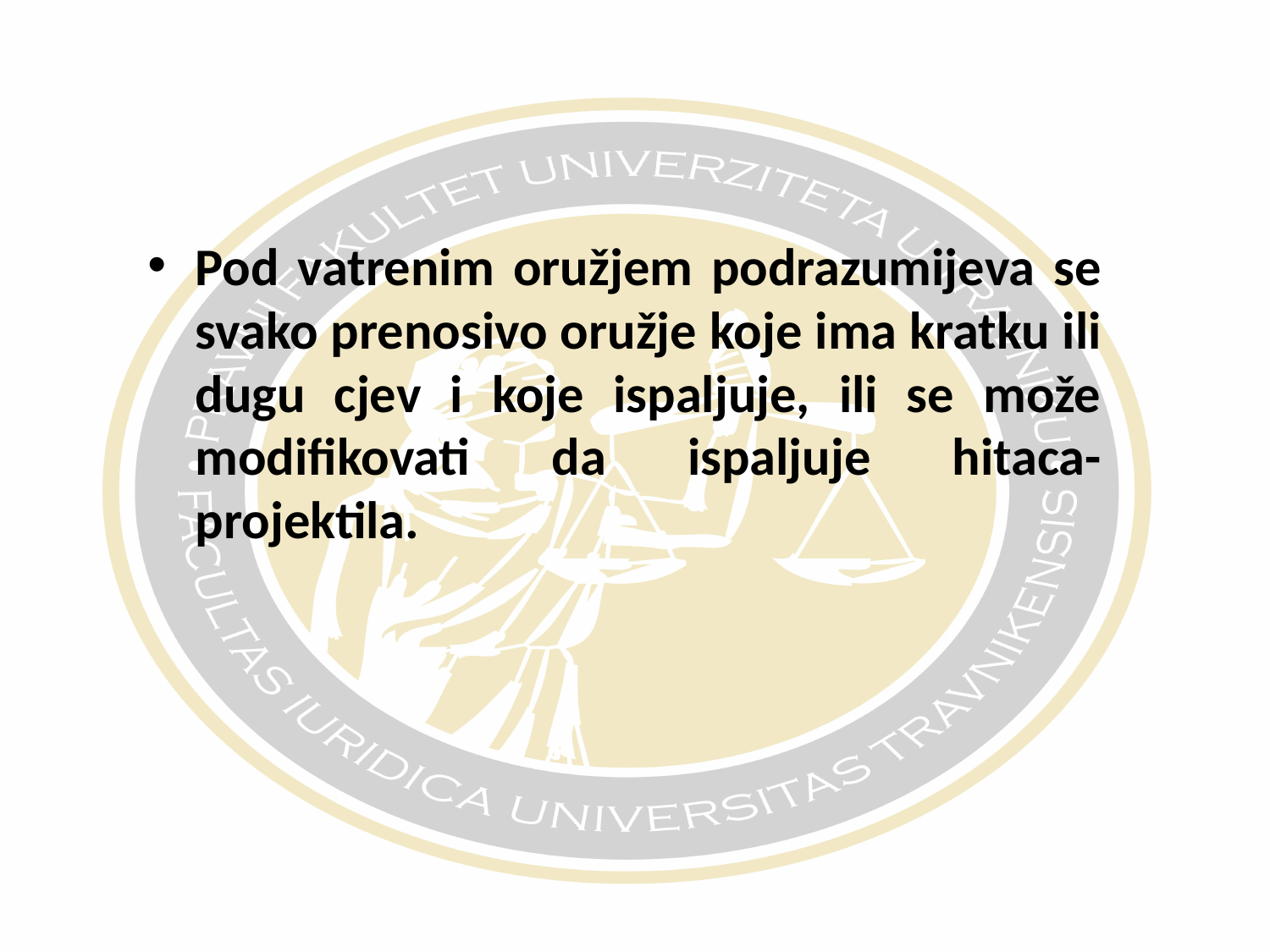

#
Pod vatrenim oružjem podrazumijeva se svako prenosivo oružje koje ima kratku ili dugu cjev i koje ispaljuje, ili se može modifikovati da ispaljuje hitaca-projektila.